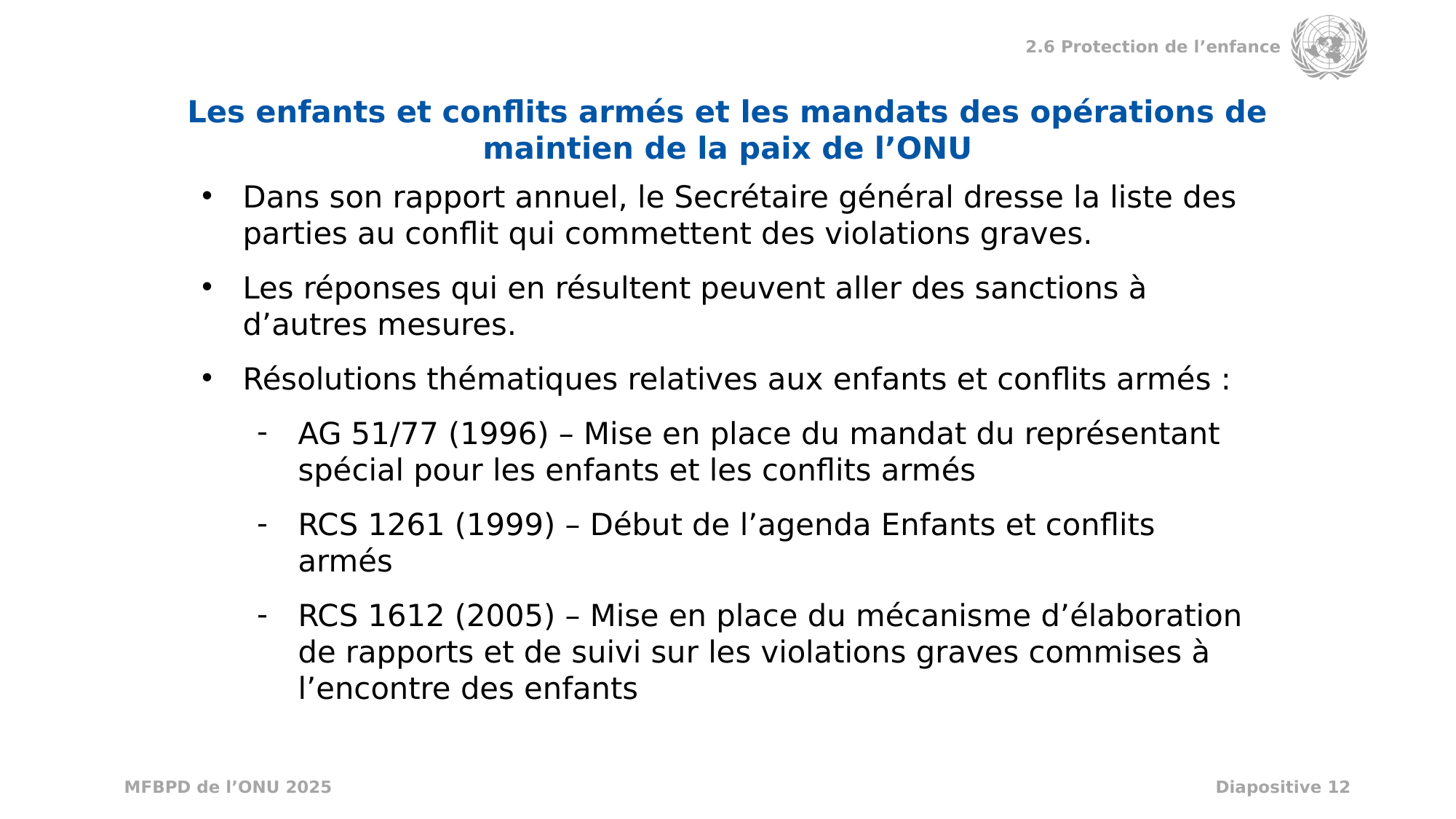

Les enfants et conflits armés et les mandats des opérations de maintien de la paix de l’ONU
Dans son rapport annuel, le Secrétaire général dresse la liste des parties au conflit qui commettent des violations graves.
Les réponses qui en résultent peuvent aller des sanctions à d’autres mesures.
Résolutions thématiques relatives aux enfants et conflits armés :
AG 51/77 (1996) – Mise en place du mandat du représentant spécial pour les enfants et les conflits armés
RCS 1261 (1999) – Début de l’agenda Enfants et conflits armés
RCS 1612 (2005) – Mise en place du mécanisme d’élaboration de rapports et de suivi sur les violations graves commises à l’encontre des enfants